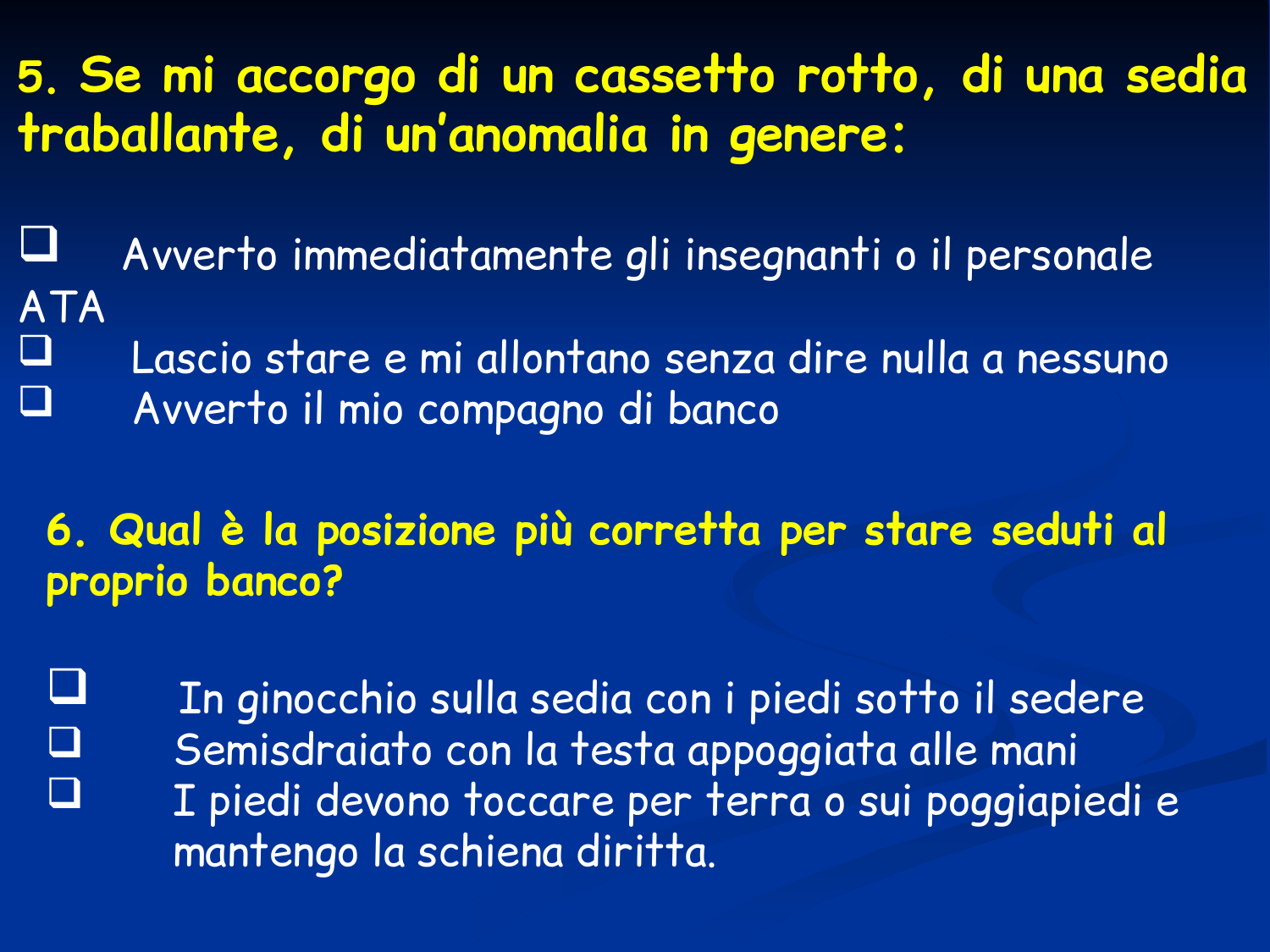

5. Se mi accorgo di un cassetto rotto, di una sedia traballante, di un’anomalia in genere:

    Avverto immediatamente gli insegnanti o il personale ATA
      Lascio stare e mi allontano senza dire nulla a nessuno
      Avverto il mio compagno di banco
6. Qual è la posizione più corretta per stare seduti al proprio banco?

      In ginocchio sulla sedia con i piedi sotto il sedere
       Semisdraiato con la testa appoggiata alle mani
       I piedi devono toccare per terra o sui poggiapiedi e
          mantengo la schiena diritta.